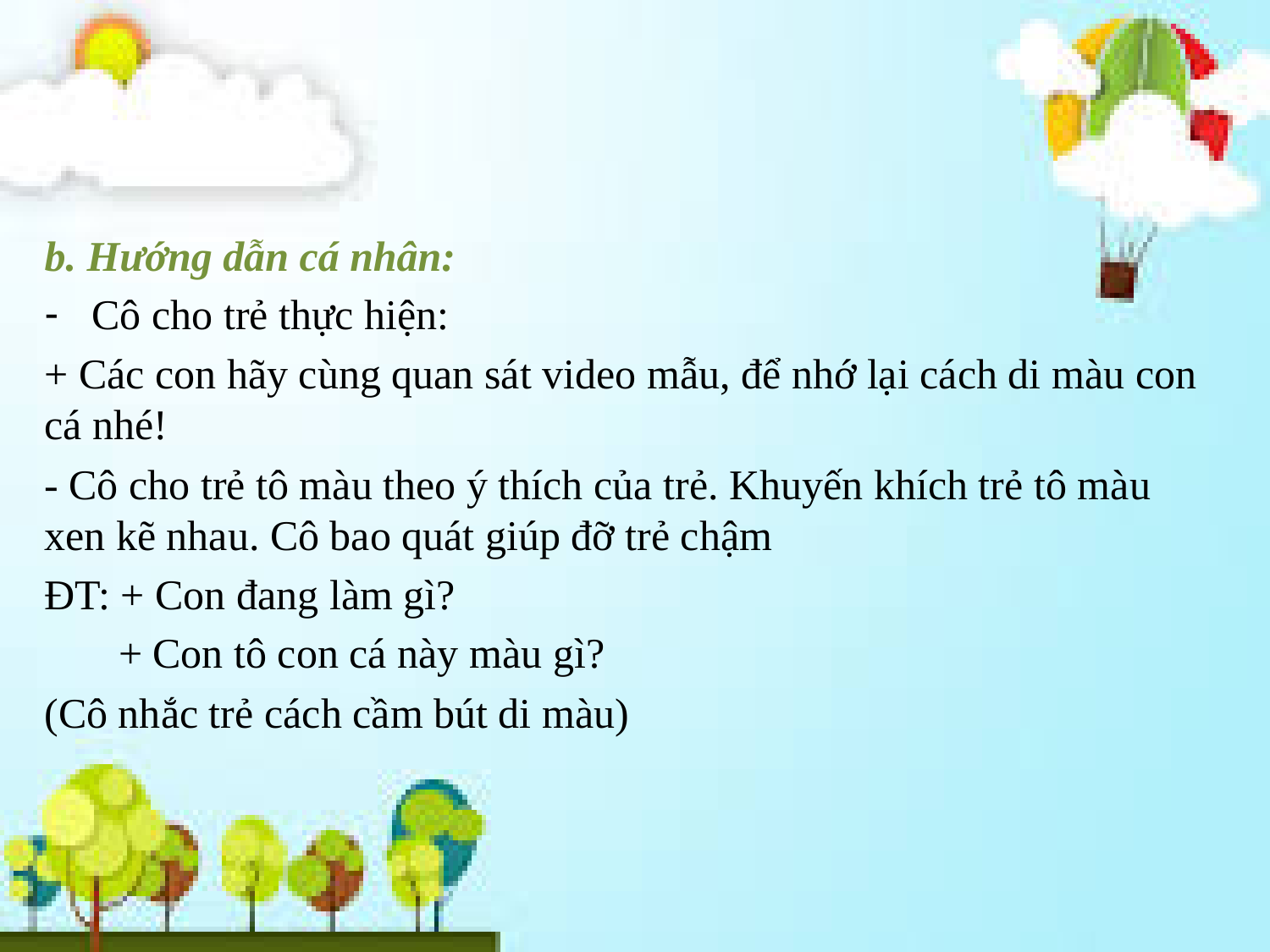

b. Hướng dẫn cá nhân:
Cô cho trẻ thực hiện:
+ Các con hãy cùng quan sát video mẫu, để nhớ lại cách di màu con cá nhé!
- Cô cho trẻ tô màu theo ý thích của trẻ. Khuyến khích trẻ tô màu xen kẽ nhau. Cô bao quát giúp đỡ trẻ chậm
ĐT: + Con đang làm gì?
       + Con tô con cá này màu gì?
(Cô nhắc trẻ cách cầm bút di màu)